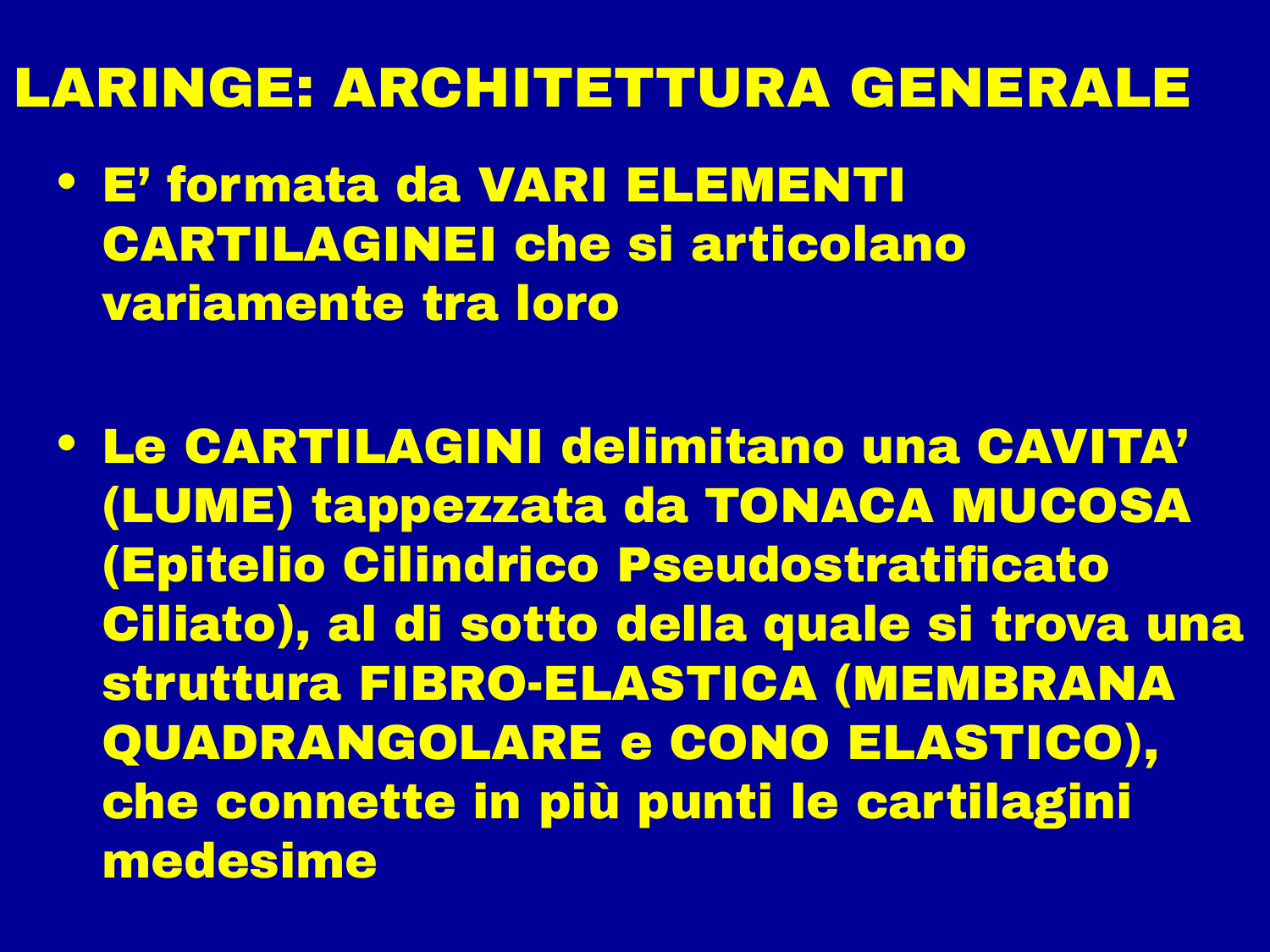

# LARINGE: ARCHITETTURA GENERALE
E’ formata da VARI ELEMENTI CARTILAGINEI che si articolano variamente tra loro

Le CARTILAGINI delimitano una CAVITA’ (LUME) tappezzata da TONACA MUCOSA (Epitelio Cilindrico Pseudostratificato Ciliato), al di sotto della quale si trova una struttura FIBRO-ELASTICA (MEMBRANA QUADRANGOLARE e CONO ELASTICO), che connette in più punti le cartilagini medesime